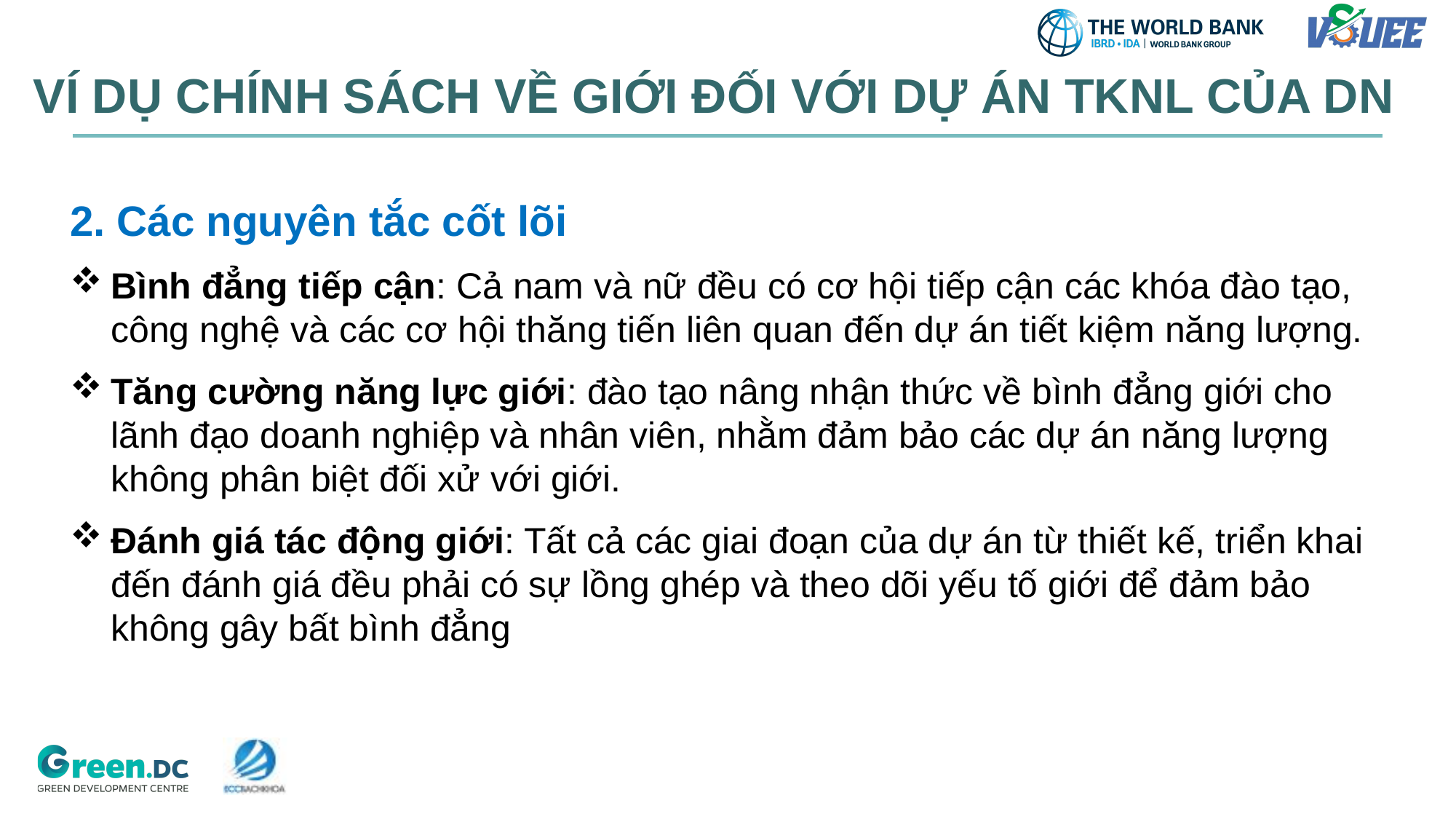

VÍ DỤ CHÍNH SÁCH VỀ GIỚI ĐỐI VỚI DỰ ÁN TKNL CỦA DN

2. Các nguyên tắc cốt lõi
Bình đẳng tiếp cận: Cả nam và nữ đều có cơ hội tiếp cận các khóa đào tạo, công nghệ và các cơ hội thăng tiến liên quan đến dự án tiết kiệm năng lượng.
Tăng cường năng lực giới: đào tạo nâng nhận thức về bình đẳng giới cho lãnh đạo doanh nghiệp và nhân viên, nhằm đảm bảo các dự án năng lượng không phân biệt đối xử với giới.
Đánh giá tác động giới: Tất cả các giai đoạn của dự án từ thiết kế, triển khai đến đánh giá đều phải có sự lồng ghép và theo dõi yếu tố giới để đảm bảo không gây bất bình đẳng